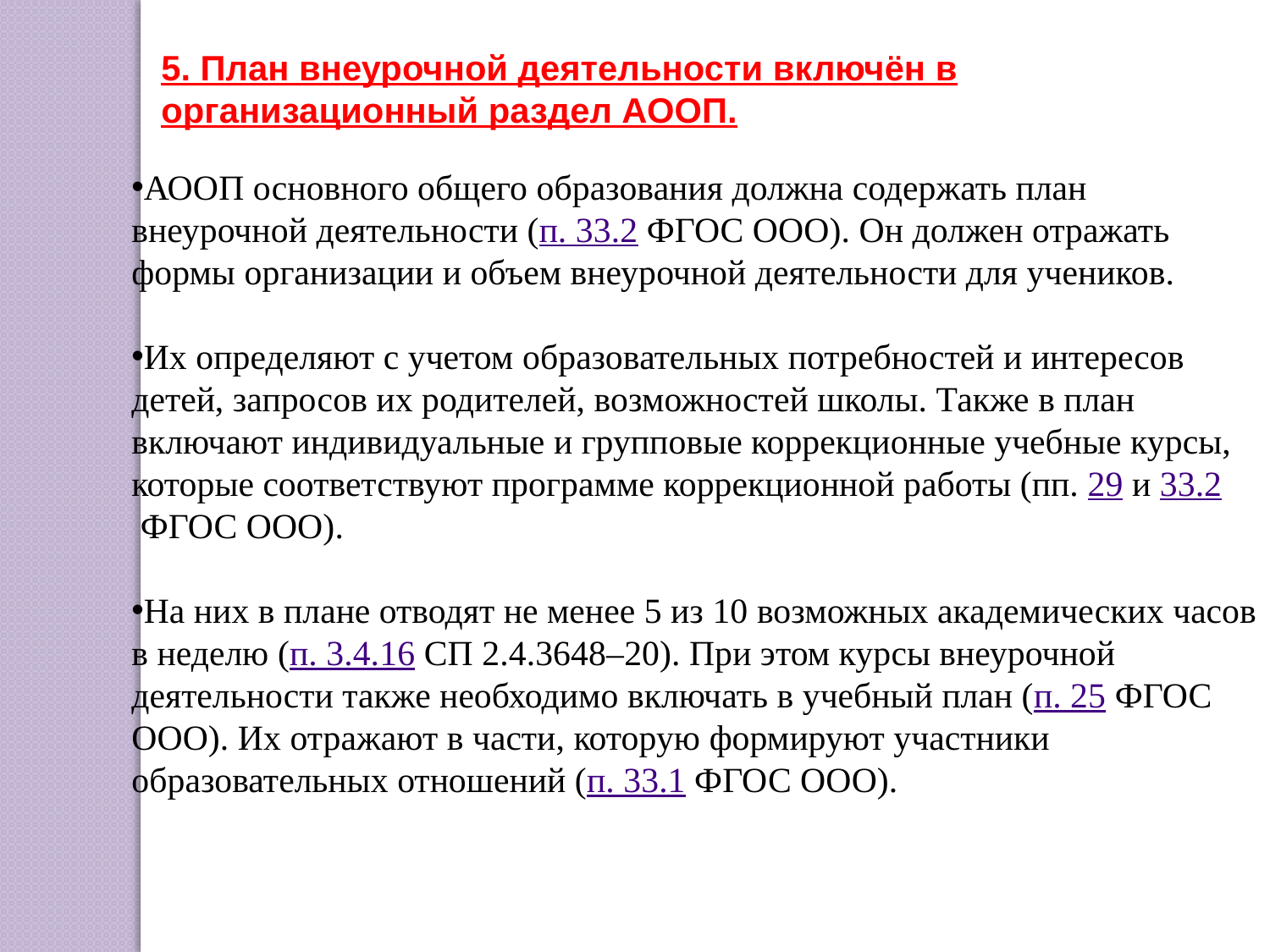

5. План внеурочной деятельности включён в организационный раздел АООП.
АООП основного общего образования должна содержать план внеурочной деятельности (п. 33.2 ФГОС ООО). Он должен отражать формы организации и объем внеурочной деятельности для учеников.

Их определяют с учетом образовательных потребностей и интересов детей, запросов их родителей, возможностей школы. Также в план включают индивидуальные и групповые коррекционные учебные курсы, которые соответствуют программе коррекционной работы (пп. 29 и 33.2 ФГОС ООО).

На них в плане отводят не менее 5 из 10 возможных академических часов в неделю (п. 3.4.16 СП 2.4.3648–20). При этом курсы внеурочной деятельности также необходимо включать в учебный план (п. 25 ФГОС ООО). Их отражают в части, которую формируют участники образовательных отношений (п. 33.1 ФГОС ООО).